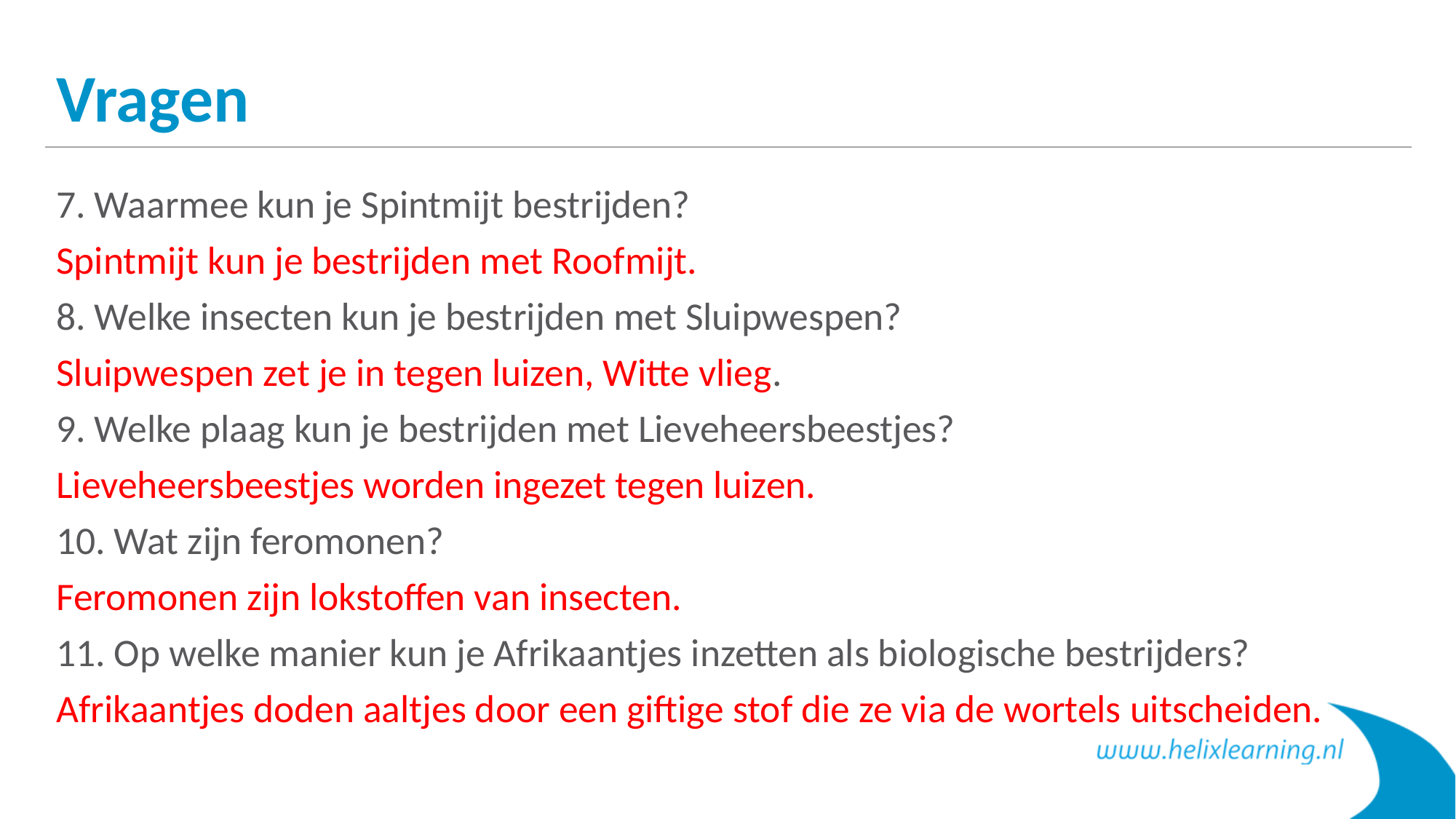

# Vragen
7. Waarmee kun je Spintmijt bestrijden?
Spintmijt kun je bestrijden met Roofmijt.
8. Welke insecten kun je bestrijden met Sluipwespen?
Sluipwespen zet je in tegen luizen, Witte vlieg.
9. Welke plaag kun je bestrijden met Lieveheersbeestjes?
Lieveheersbeestjes worden ingezet tegen luizen.
10. Wat zijn feromonen?
Feromonen zijn lokstoffen van insecten.
11. Op welke manier kun je Afrikaantjes inzetten als biologische bestrijders?
Afrikaantjes doden aaltjes door een giftige stof die ze via de wortels uitscheiden.